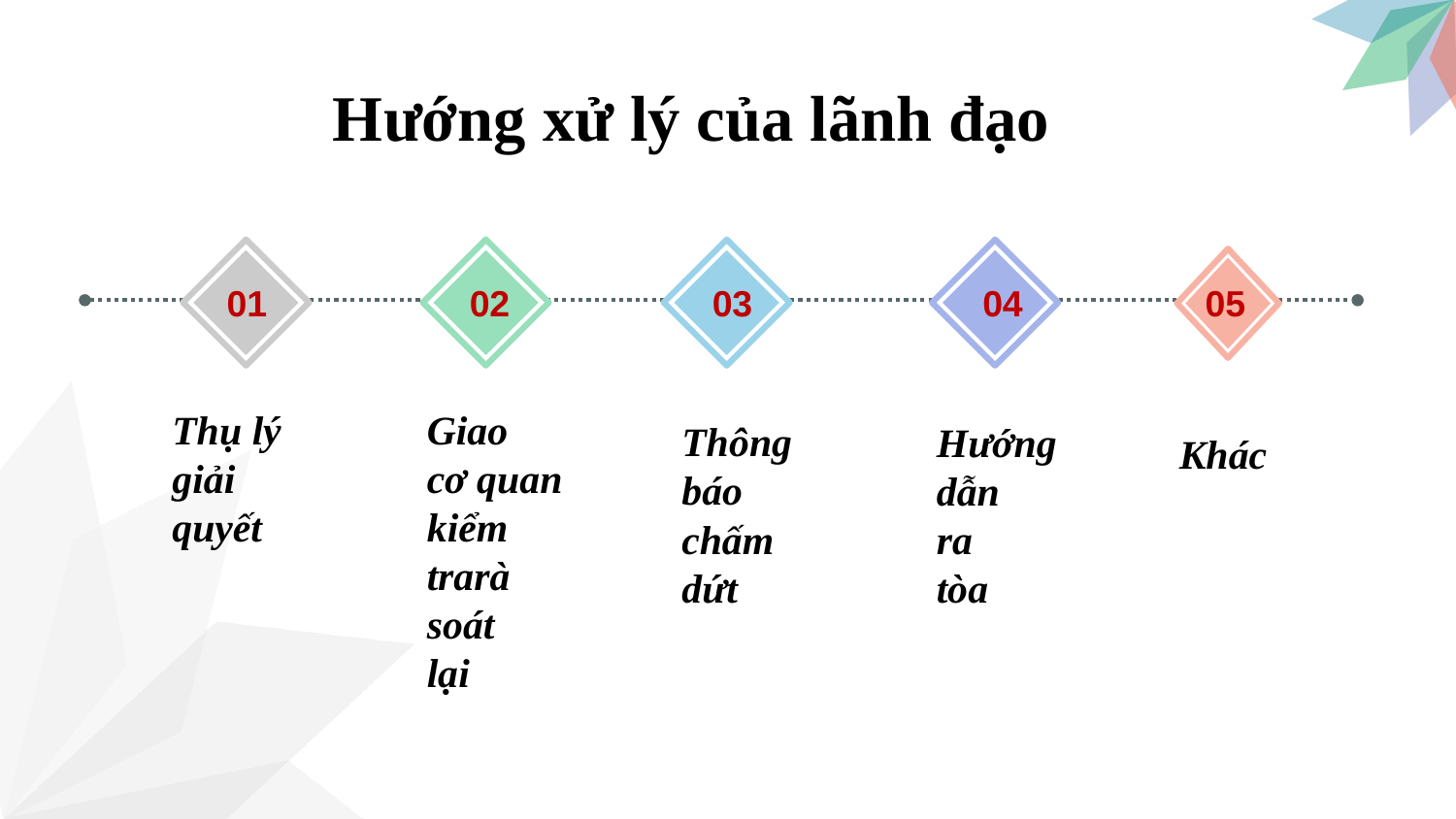

Hướng xử lý của lãnh đạo

01
02
03
04
05
Thụ lý giải
quyết
Giao
cơ quan kiểm trarà soát
lại
Hướng
dẫn
ra
tòa
Thông
báo
chấm
dứt
Khác